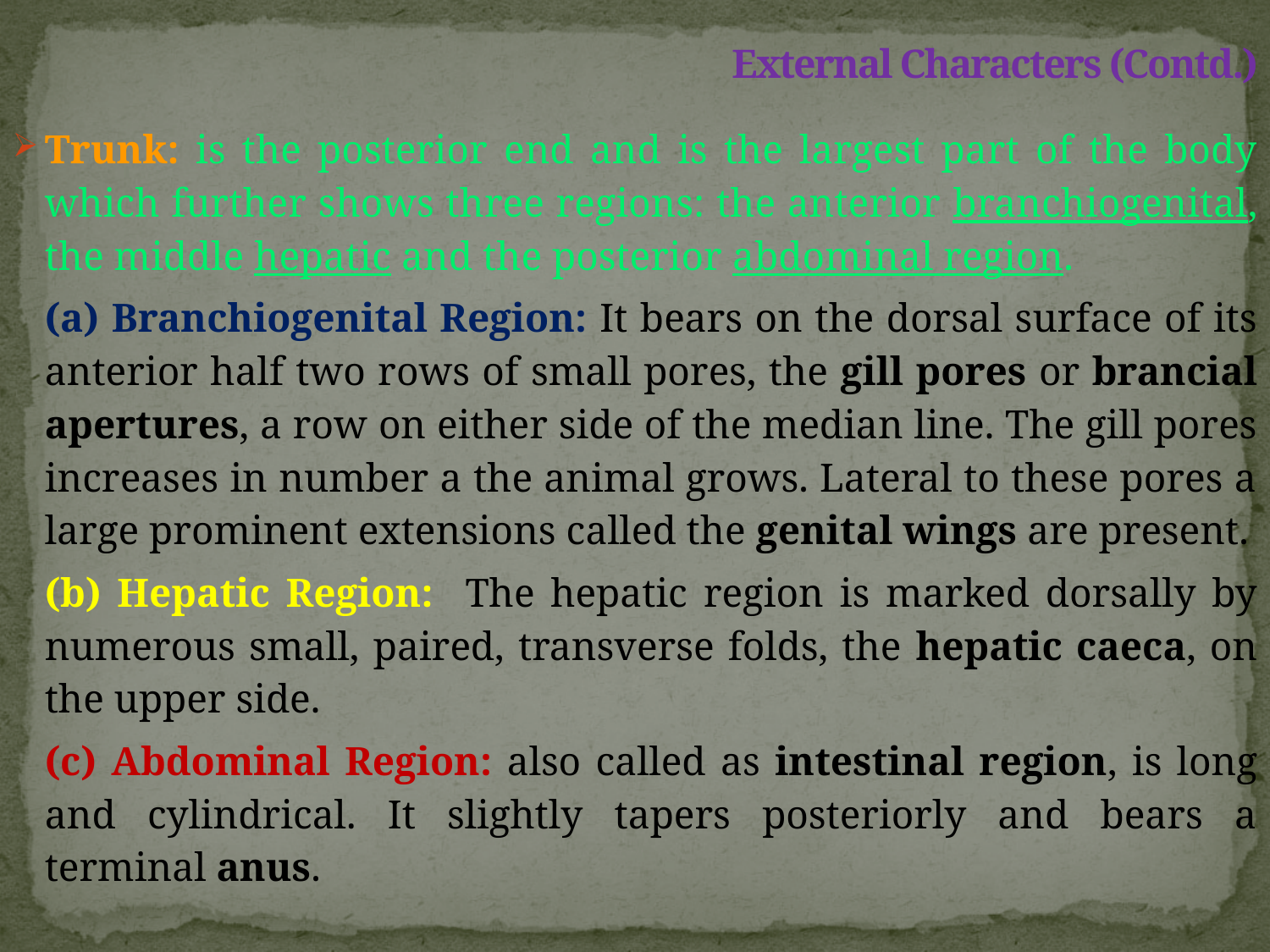

# External Characters (Contd.)
Trunk: is the posterior end and is the largest part of the body which further shows three regions: the anterior branchiogenital, the middle hepatic and the posterior abdominal region.
	(a) Branchiogenital Region: It bears on the dorsal surface of its anterior half two rows of small pores, the gill pores or brancial apertures, a row on either side of the median line. The gill pores increases in number a the animal grows. Lateral to these pores a large prominent extensions called the genital wings are present.
	(b) Hepatic Region:  The hepatic region is marked dorsally by numerous small, paired, transverse folds, the hepatic caeca, on the upper side.
	(c) Abdominal Region: also called as intestinal region, is long and cylindrical. It slightly tapers posteriorly and bears a terminal anus.